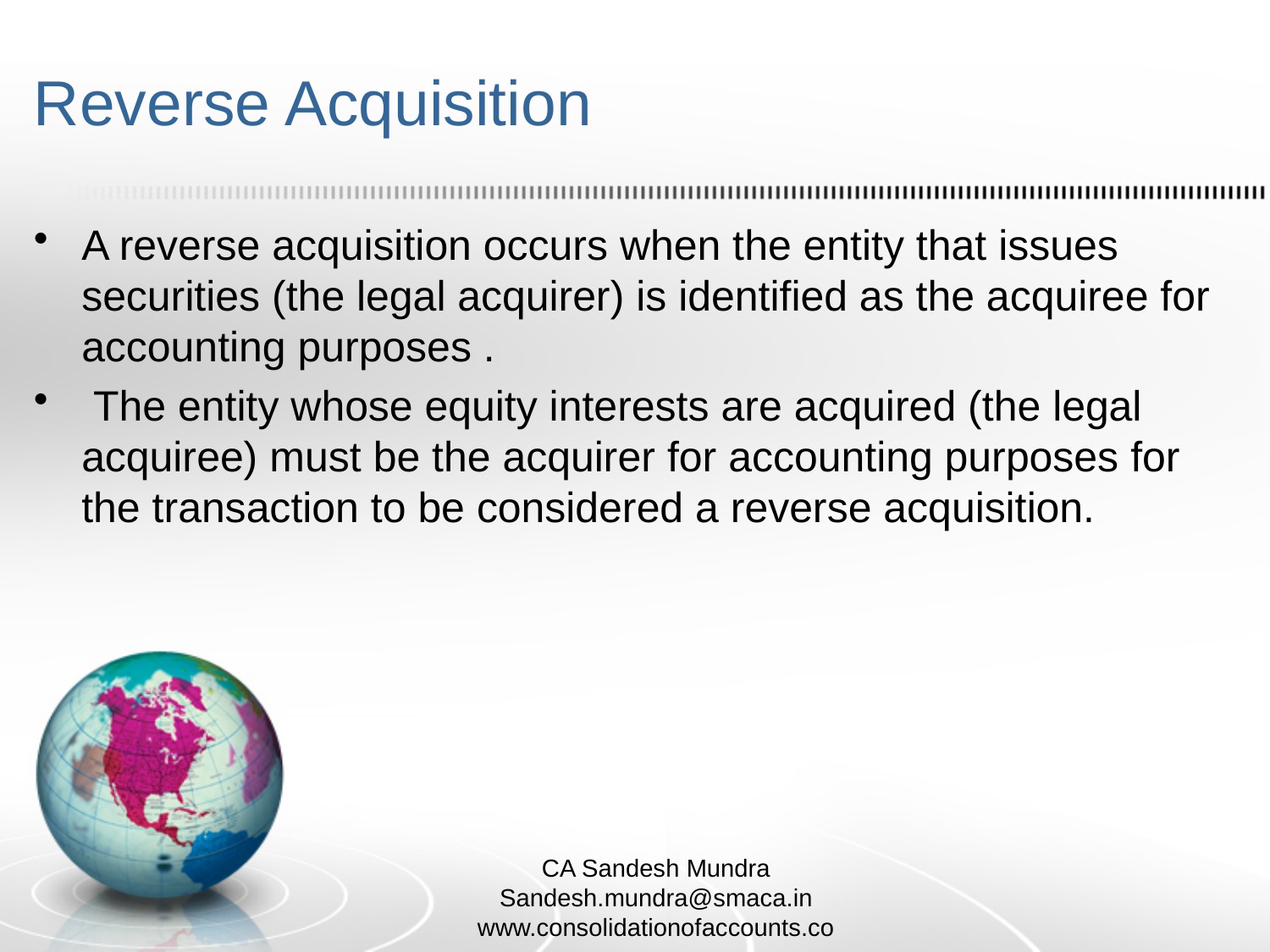

# Reverse Acquisition
A reverse acquisition occurs when the entity that issues securities (the legal acquirer) is identified as the acquiree for accounting purposes .
 The entity whose equity interests are acquired (the legal acquiree) must be the acquirer for accounting purposes for the transaction to be considered a reverse acquisition.